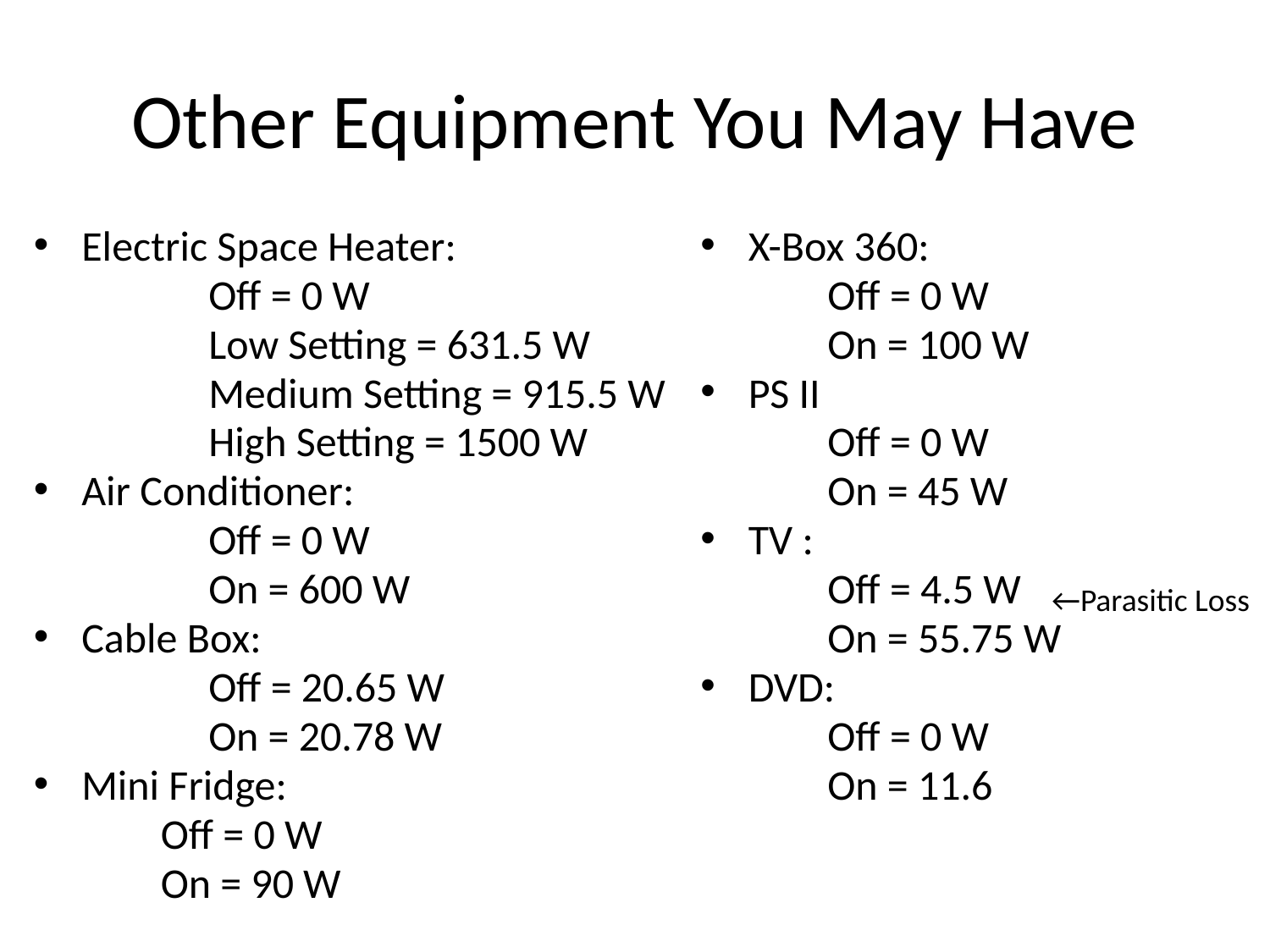

# Other Equipment You May Have
Electric Space Heater:
		Off = 0 W
		Low Setting = 631.5 W
		Medium Setting = 915.5 W
		High Setting = 1500 W
Air Conditioner:
		Off = 0 W
		On = 600 W
Cable Box:
		Off = 20.65 W
		On = 20.78 W
Mini Fridge:
	Off = 0 W
	On = 90 W
X-Box 360:
	Off = 0 W
	On = 100 W
PS II
	Off = 0 W
	On = 45 W
TV :
	Off = 4.5 W
	On = 55.75 W
DVD:
	Off = 0 W
	On = 11.6

←Parasitic Loss